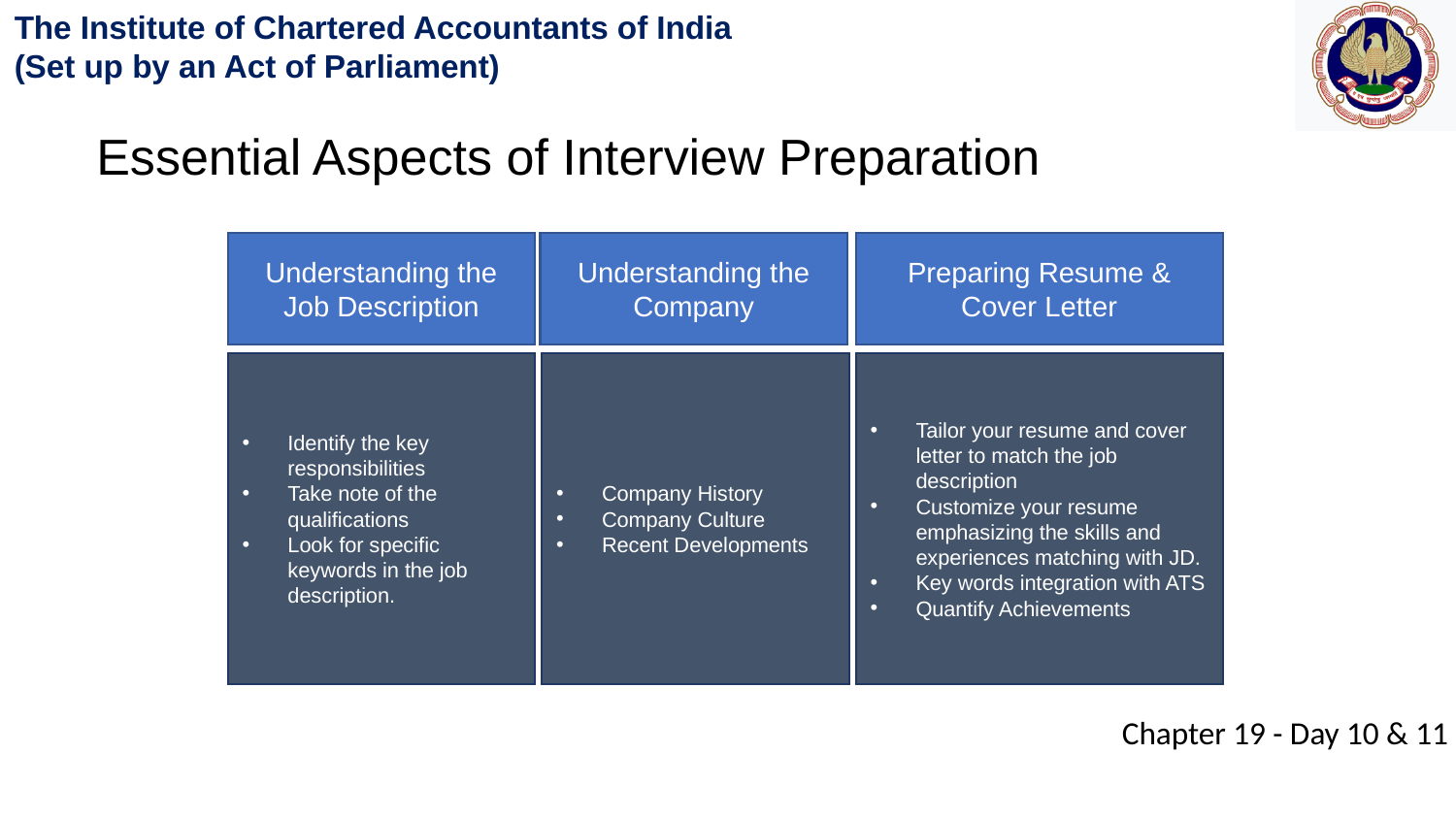

Essential Aspects of Interview Preparation

Understanding the Job Description
Understanding the Company
Preparing Resume & Cover Letter
Identify the key responsibilities
Take note of the qualifications
Look for specific keywords in the job description.
Company History
Company Culture
Recent Developments
Tailor your resume and cover letter to match the job description
Customize your resume emphasizing the skills and experiences matching with JD.
Key words integration with ATS
Quantify Achievements